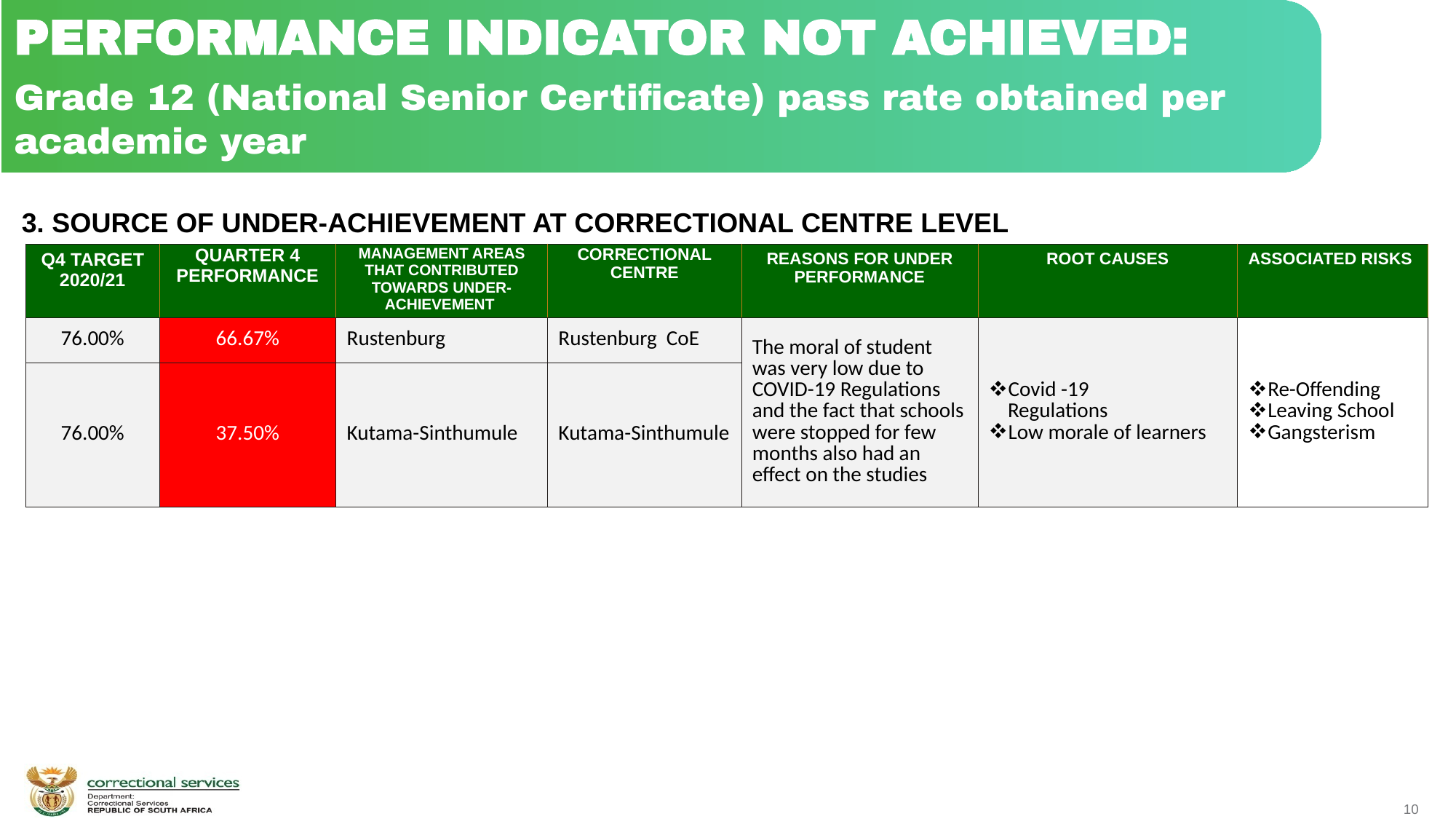

PERFORMANCE INDICATOR NOT ACHIEVED:
Grade 12 (National Senior Certificate) pass rate obtained per academic year
     3. SOURCE OF UNDER-ACHIEVEMENT AT CORRECTIONAL CENTRE LEVEL
| Q4 TARGET 2020/21 | QUARTER 4 PERFORMANCE | MANAGEMENT AREAS THAT CONTRIBUTED TOWARDS UNDER-ACHIEVEMENT | CORRECTIONAL CENTRE | REASONS FOR UNDER PERFORMANCE | ROOT CAUSES | ASSOCIATED RISKS |
| --- | --- | --- | --- | --- | --- | --- |
| 76.00% | 66.67% | Rustenburg | Rustenburg CoE | The moral of student was very low due to COVID-19 Regulations and the fact that schools were stopped for few months also had an effect on the studies | Covid -19 Regulations Low morale of learners | Re-Offending Leaving School Gangsterism |
| 76.00% | 37.50% | Kutama-Sinthumule | Kutama-Sinthumule |  |  |  |